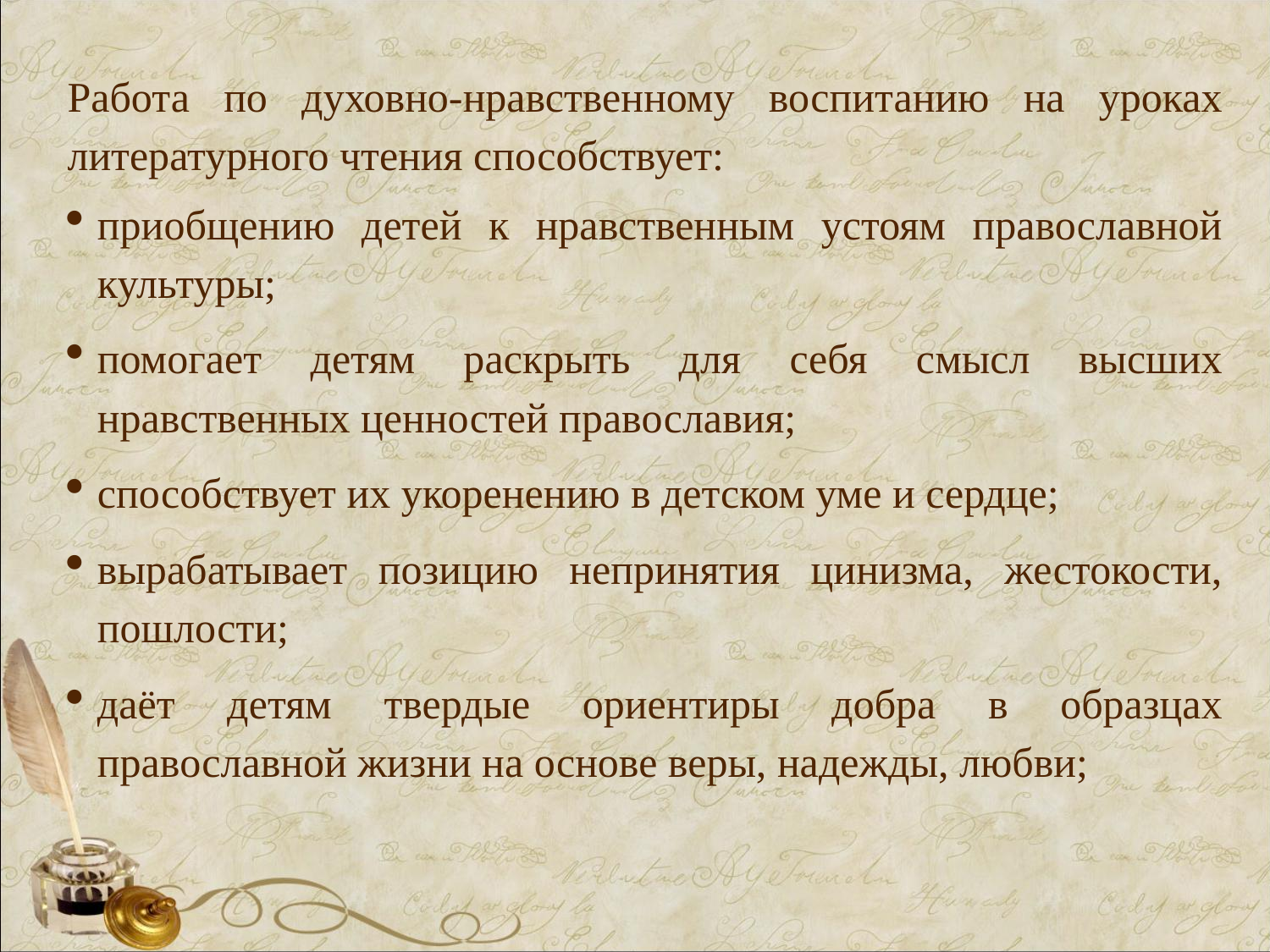

Работа по духовно-нравственному воспитанию на уроках литературного чтения способствует:
приобщению детей к нравственным устоям православной культуры;
помогает детям раскрыть для себя смысл высших нравственных ценностей православия;
способствует их укоренению в детском уме и сердце;
вырабатывает позицию непринятия цинизма, жестокости, пошлости;
даёт детям твердые ориентиры добра в образцах православной жизни на основе веры, надежды, любви;